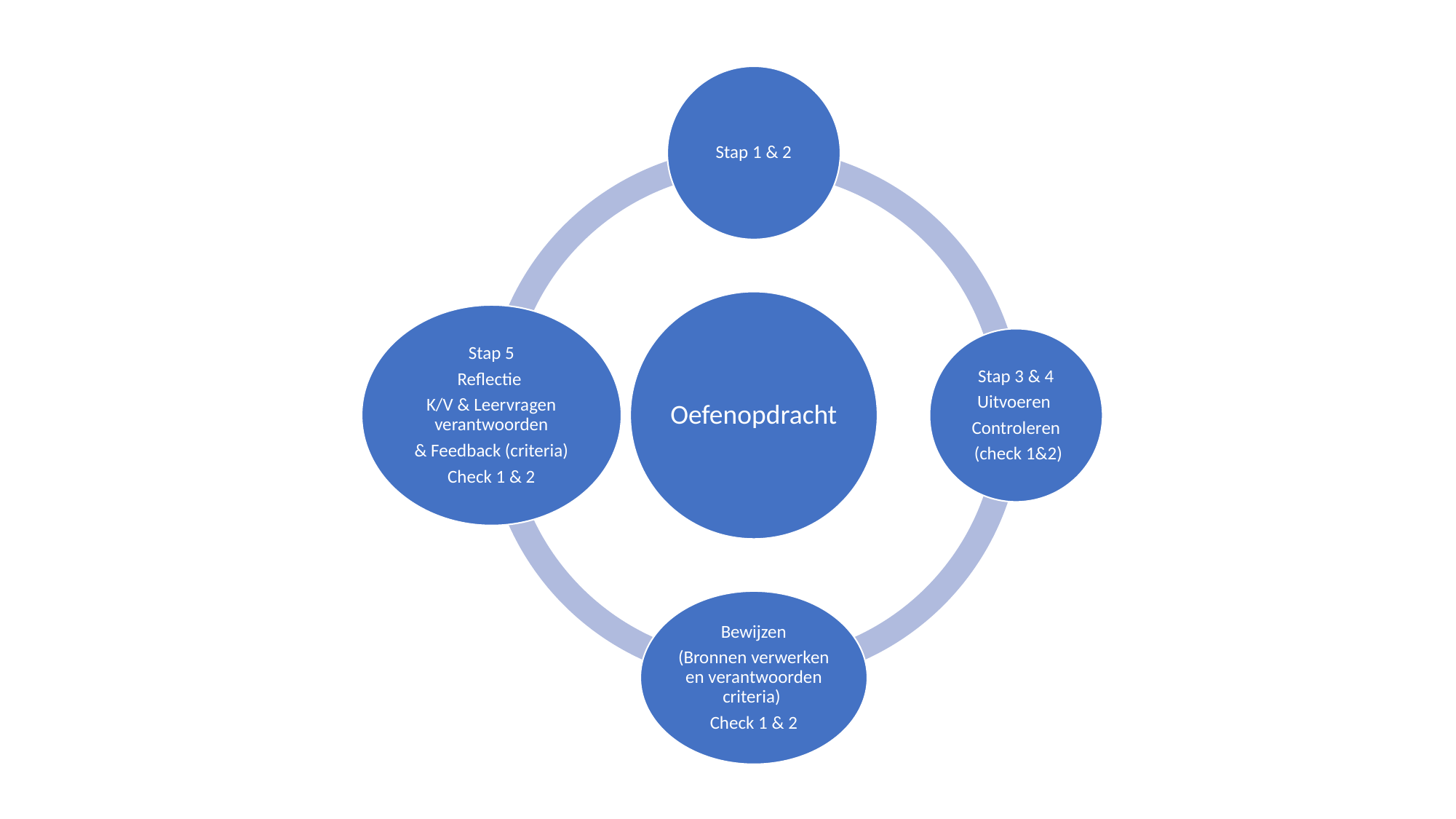

Oefenopdracht
Stap 1 & 2
Stap 3 & 4
Uitvoeren
Controleren
 (check 1&2)
Bewijzen
(Bronnen verwerken en verantwoorden criteria)
Check 1 & 2
Stap 5
Reflectie
K/V & Leervragen verantwoorden
& Feedback (criteria)
Check 1 & 2